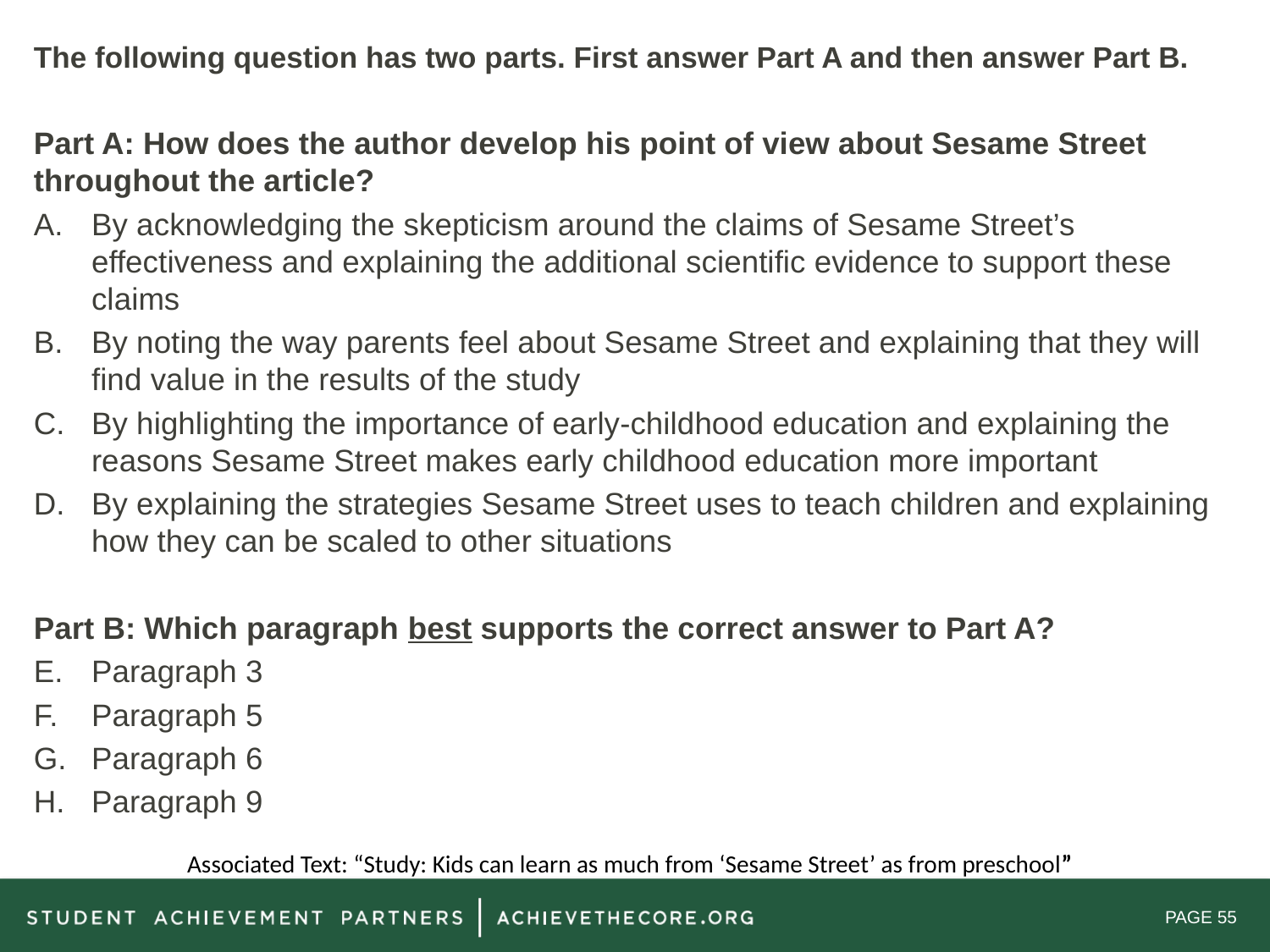

The following question has two parts. First answer Part A and then answer Part B.

Part A: How does the author develop his point of view about Sesame Street throughout the article?
By acknowledging the skepticism around the claims of Sesame Street’s effectiveness and explaining the additional scientific evidence to support these claims
By noting the way parents feel about Sesame Street and explaining that they will find value in the results of the study
By highlighting the importance of early-childhood education and explaining the reasons Sesame Street makes early childhood education more important
By explaining the strategies Sesame Street uses to teach children and explaining how they can be scaled to other situations

Part B: Which paragraph best supports the correct answer to Part A?
Paragraph 3
Paragraph 5
Paragraph 6
Paragraph 9

Associated Text: “Study: Kids can learn as much from ‘Sesame Street’ as from preschool”